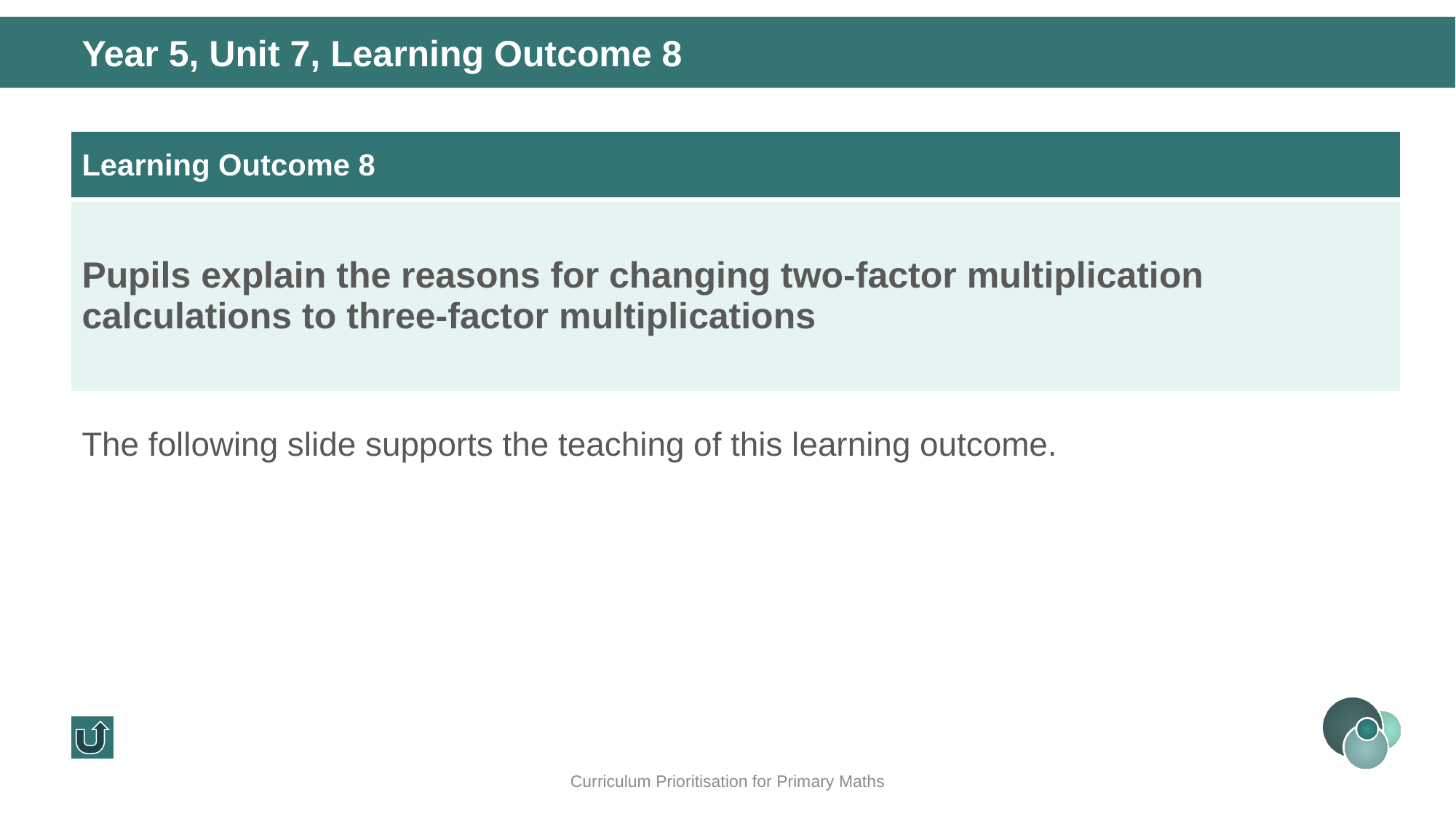

Year 5, Unit 7, Learning Outcome 8
| Learning Outcome 8 |
| --- |
| Pupils explain the reasons for changing two-factor multiplication calculations to three-factor multiplications |
The following slide supports the teaching of this learning outcome.

Curriculum Prioritisation for Primary Maths